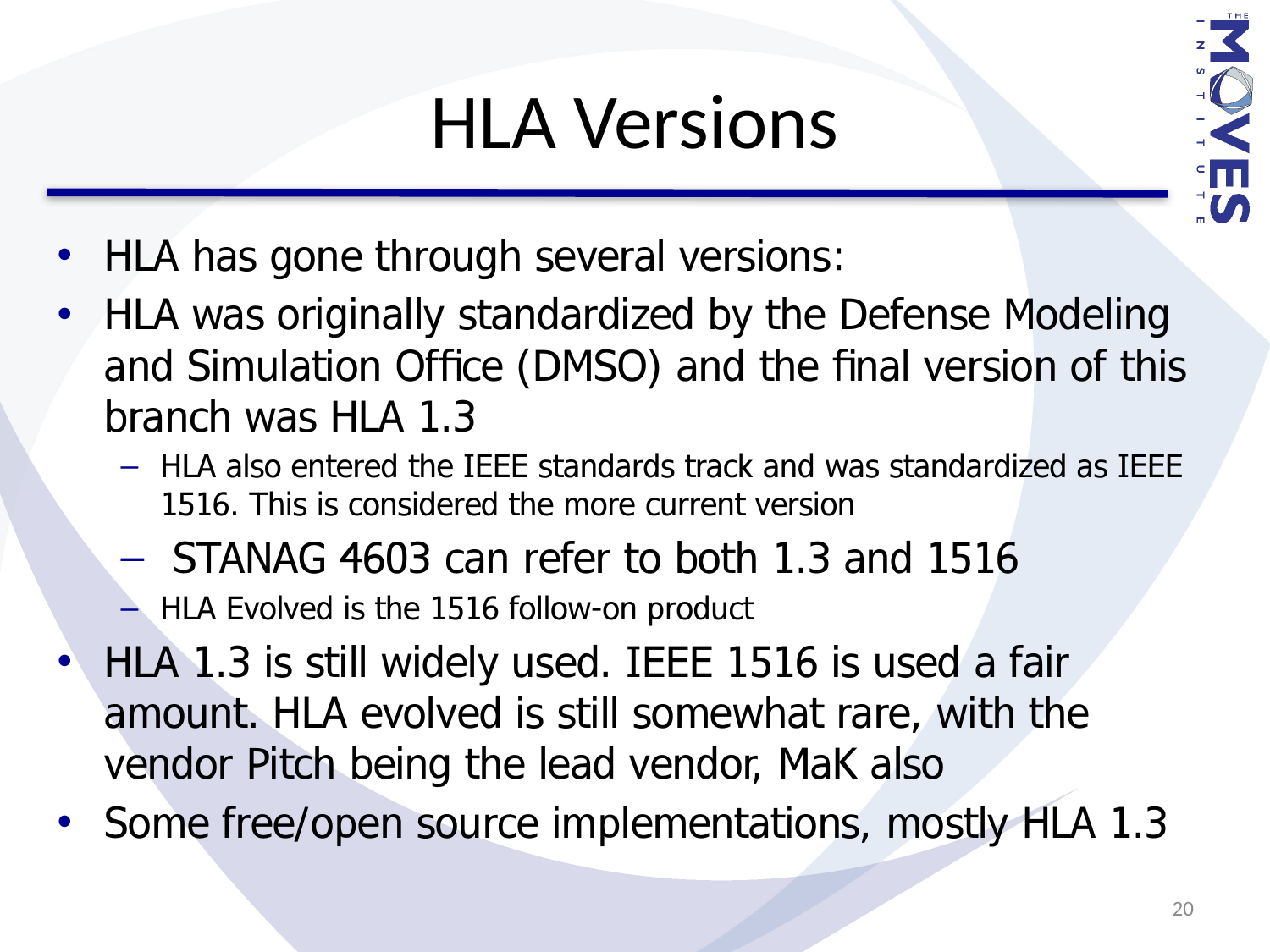

# HLA Versions
HLA has gone through several versions:
HLA was originally standardized by the Defense Modeling and Simulation Office (DMSO) and the final version of this branch was HLA 1.3
HLA also entered the IEEE standards track and was standardized as IEEE 1516. This is considered the more current version
 STANAG 4603 can refer to both 1.3 and 1516
HLA Evolved is the 1516 follow-on product
HLA 1.3 is still widely used. IEEE 1516 is used a fair amount. HLA evolved is still somewhat rare, with the vendor Pitch being the lead vendor, MaK also
Some free/open source implementations, mostly HLA 1.3
20